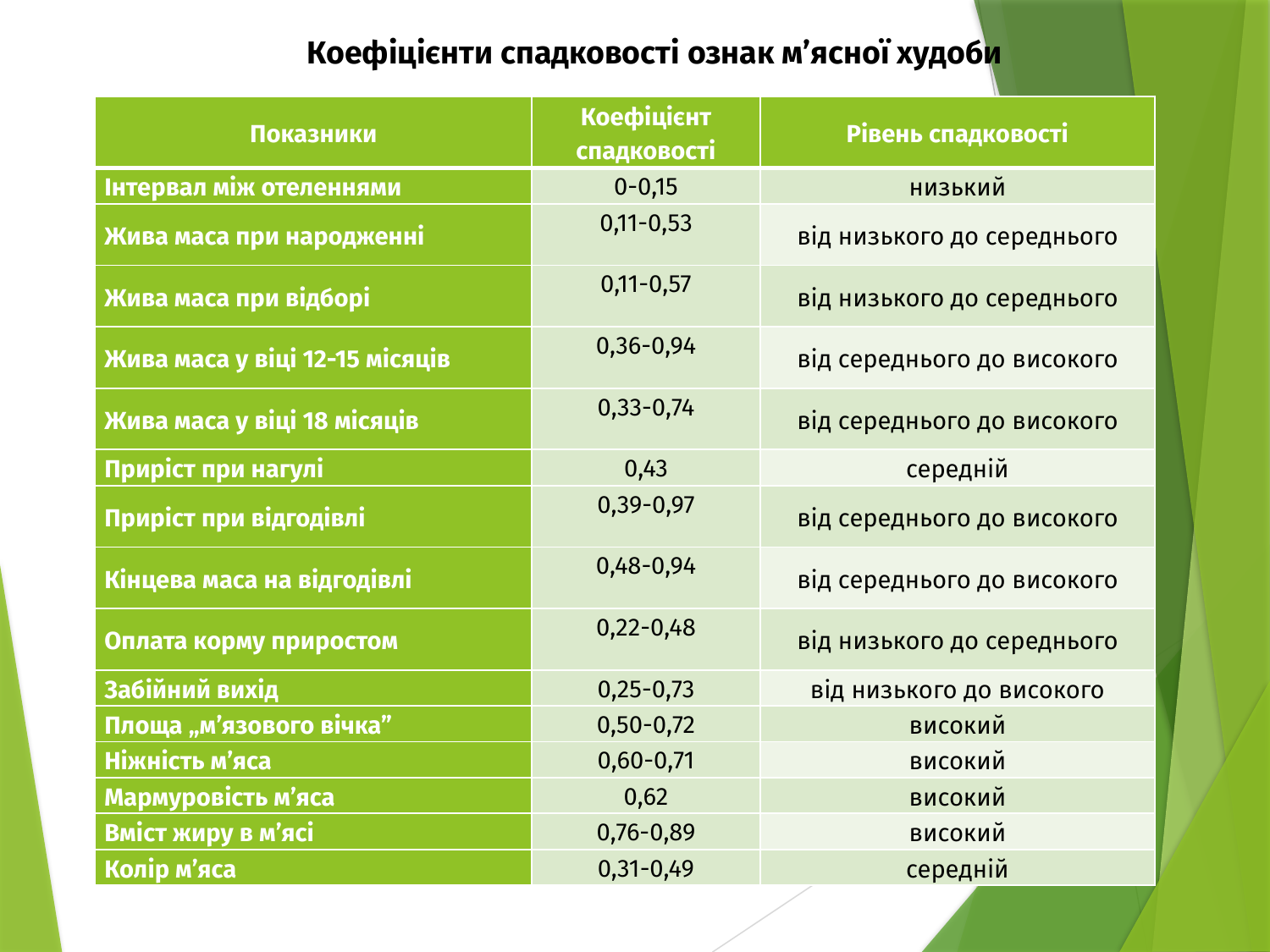

Коефіцієнти спадковості ознак м’ясної худоби
| Показники | Коефіцієнт спадковості | Рівень спадковості |
| --- | --- | --- |
| Інтервал між отеленнями | 0-0,15 | низький |
| Жива маса при народженні | 0,11-0,53 | від низького до середнього |
| Жива маса при відборі | 0,11-0,57 | від низького до середнього |
| Жива маса у віці 12-15 місяців | 0,36-0,94 | від середнього до високого |
| Жива маса у віці 18 місяців | 0,33-0,74 | від середнього до високого |
| Приріст при нагулі | 0,43 | середній |
| Приріст при відгодівлі | 0,39-0,97 | від середнього до високого |
| Кінцева маса на відгодівлі | 0,48-0,94 | від середнього до високого |
| Оплата корму приростом | 0,22-0,48 | від низького до середнього |
| Забійний вихід | 0,25-0,73 | від низького до високого |
| Площа „м’язового вічка” | 0,50-0,72 | високий |
| Ніжність м’яса | 0,60-0,71 | високий |
| Мармуровість м’яса | 0,62 | високий |
| Вміст жиру в м’ясі | 0,76-0,89 | високий |
| Колір м’яса | 0,31-0,49 | середній |